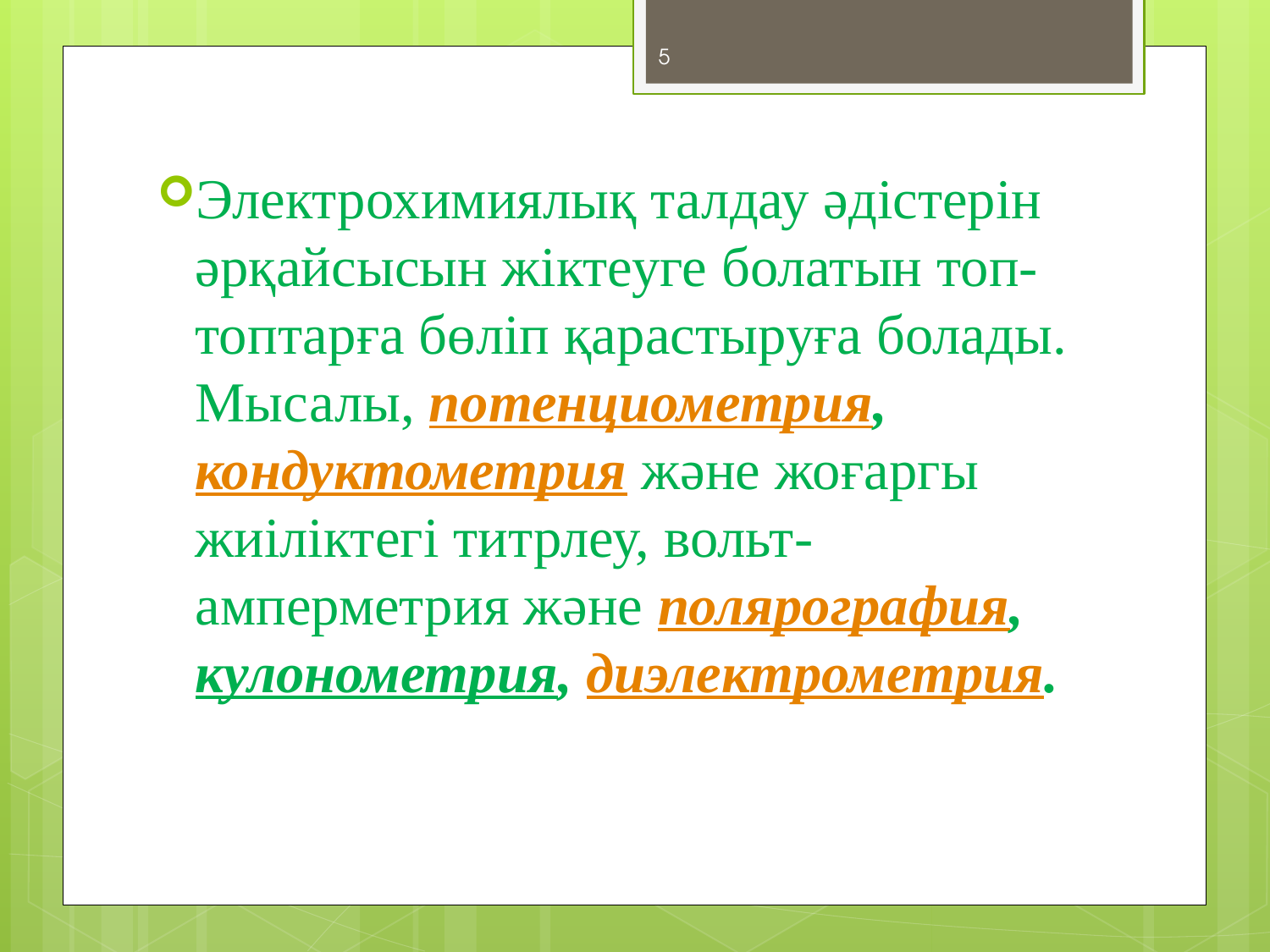

5
Электрохимиялық талдау әдістерін әрқайсысын жіктеуге болатын топ-топтарға бөліп қарастыруға болады. Мысалы, потенциометрия, кондуктометрия және жоғаргы жиіліктегі титрлеу, вольт-амперметрия және полярография, кулонометрия, диэлектрометрия.